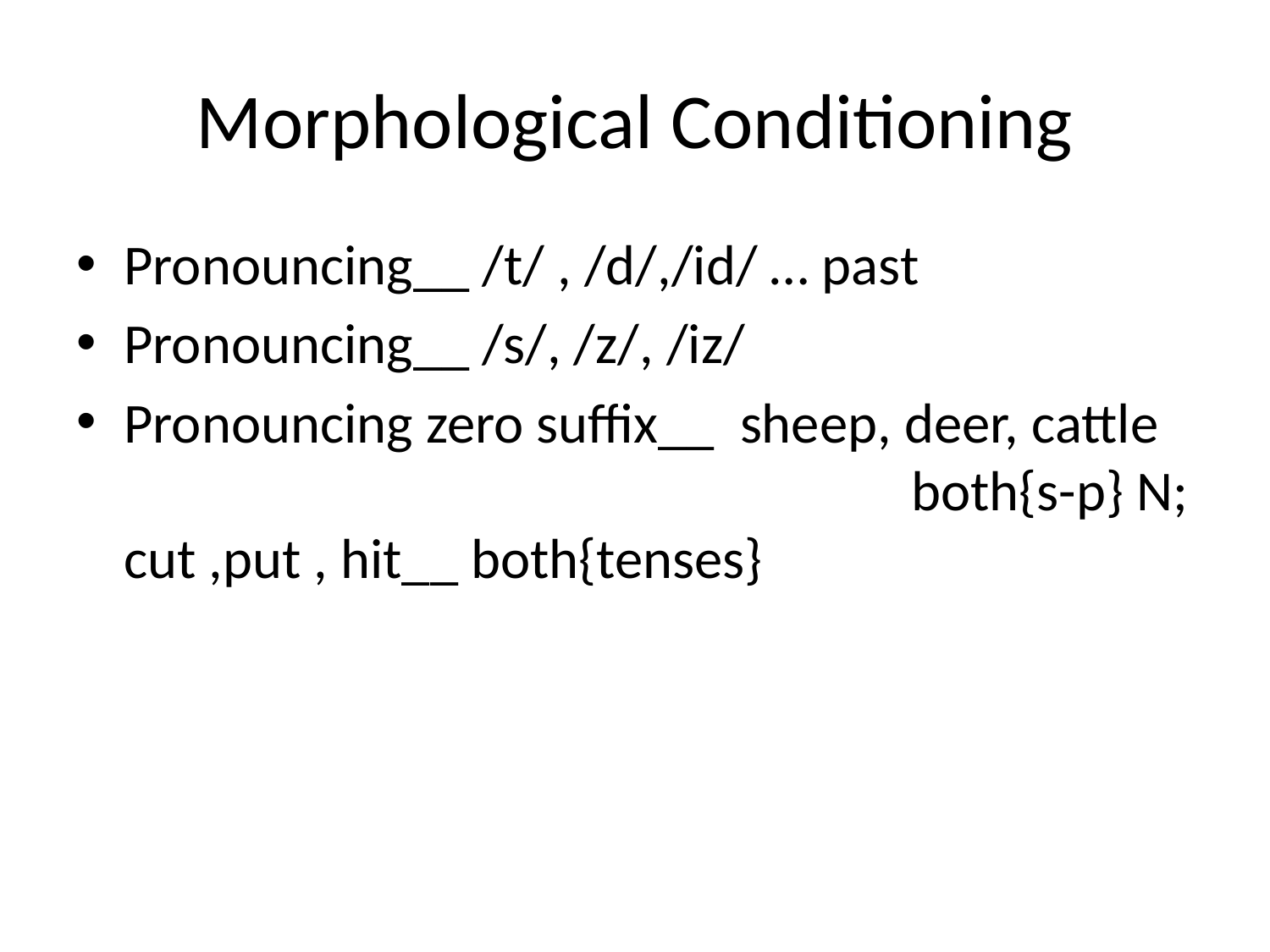

# Morphological Conditioning
Pronouncing__ /t/ , /d/,/id/ … past
Pronouncing__ /s/, /z/, /iz/
Pronouncing zero suffix__  sheep, deer, cattle                                                                 both{s-p} N; cut ,put , hit__ both{tenses}